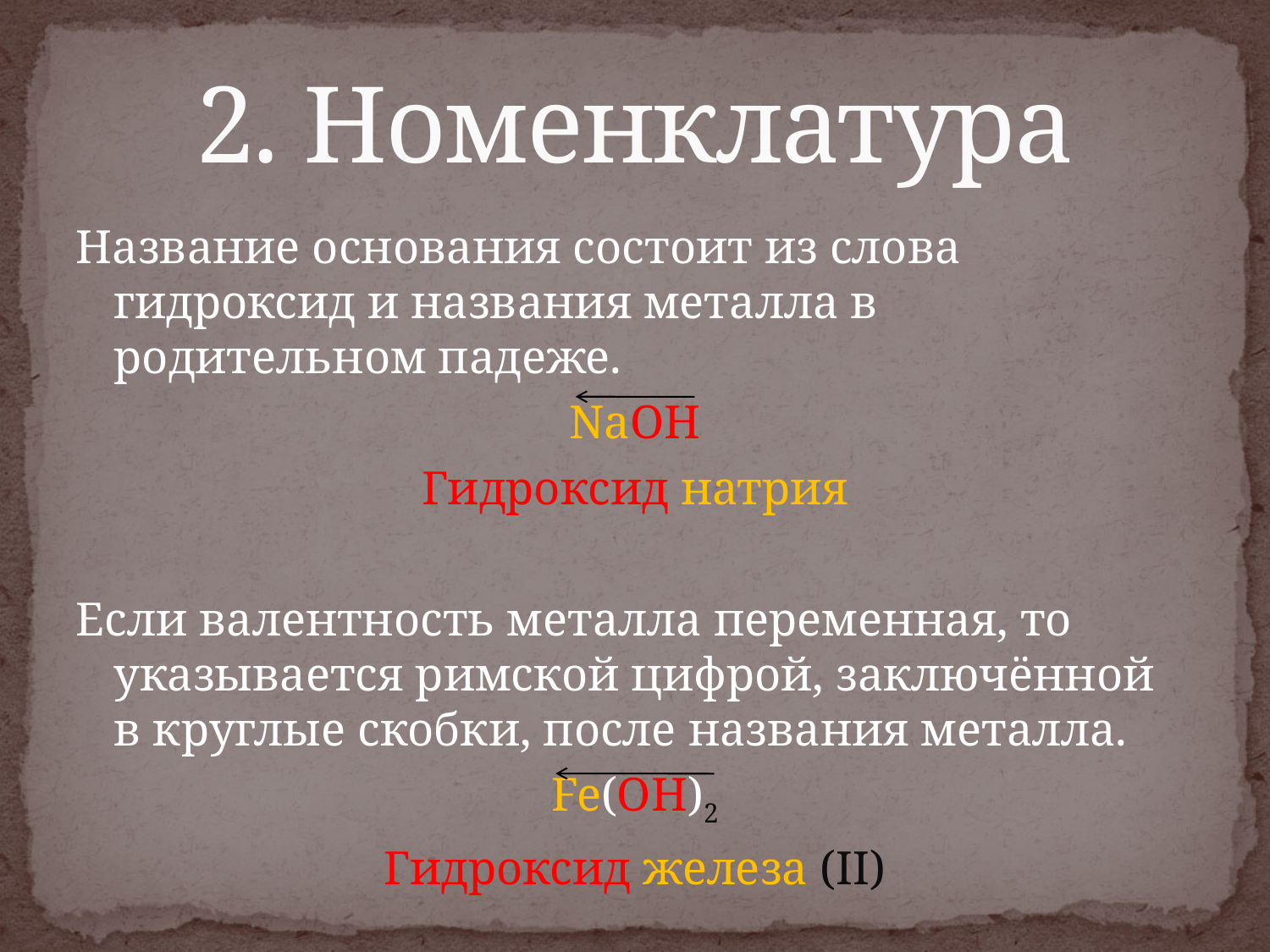

# 2. Номенклатура
Название основания состоит из слова гидроксид и названия металла в родительном падеже.
NaOH
Гидроксид натрия

Если валентность металла переменная, то указывается римской цифрой, заключённой в круглые скобки, после названия металла.
Fe(OH)2
Гидроксид железа (II)